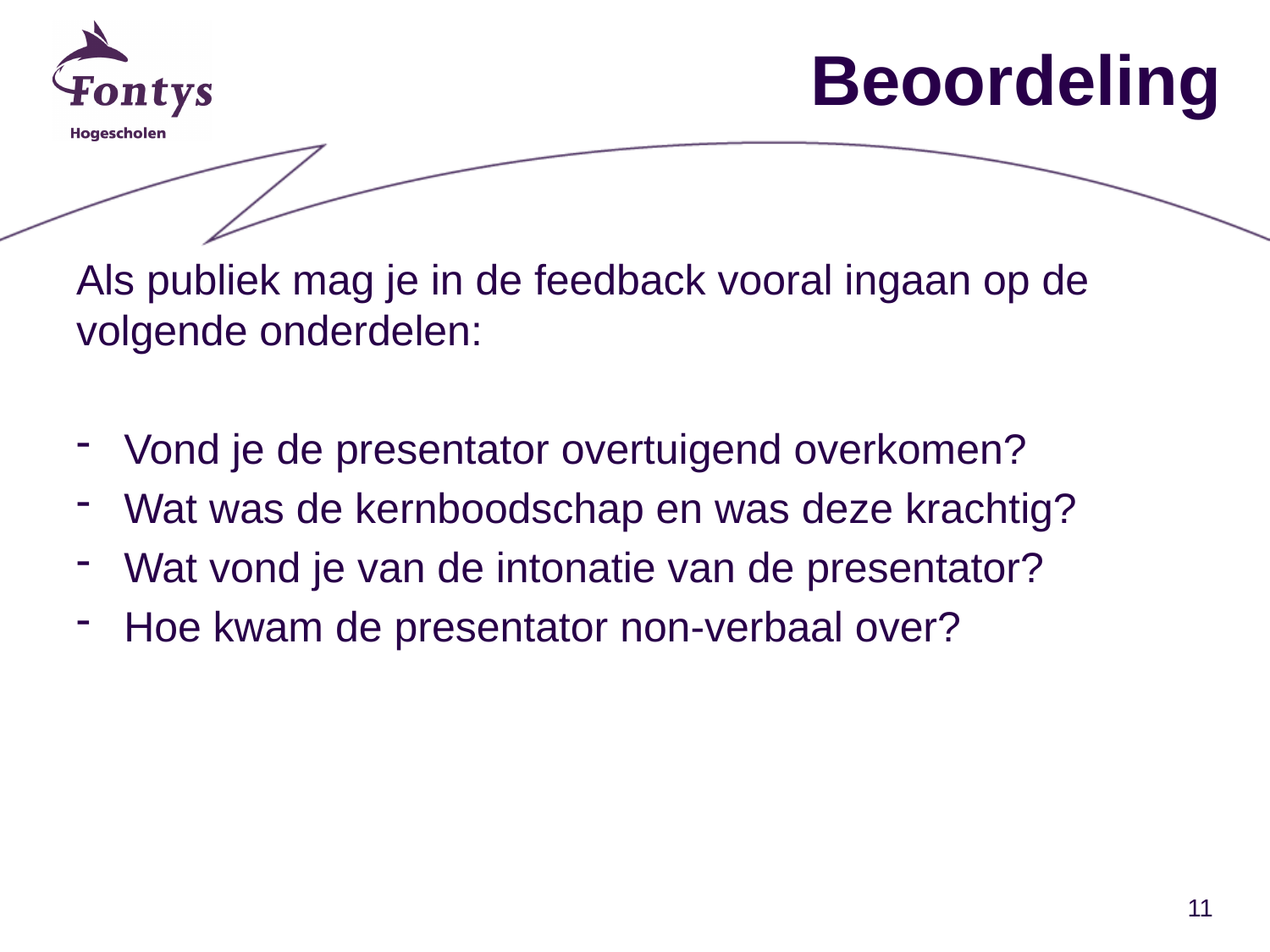

# Beoordeling
Als publiek mag je in de feedback vooral ingaan op de volgende onderdelen:

Vond je de presentator overtuigend overkomen?
Wat was de kernboodschap en was deze krachtig?
Wat vond je van de intonatie van de presentator?
Hoe kwam de presentator non-verbaal over?